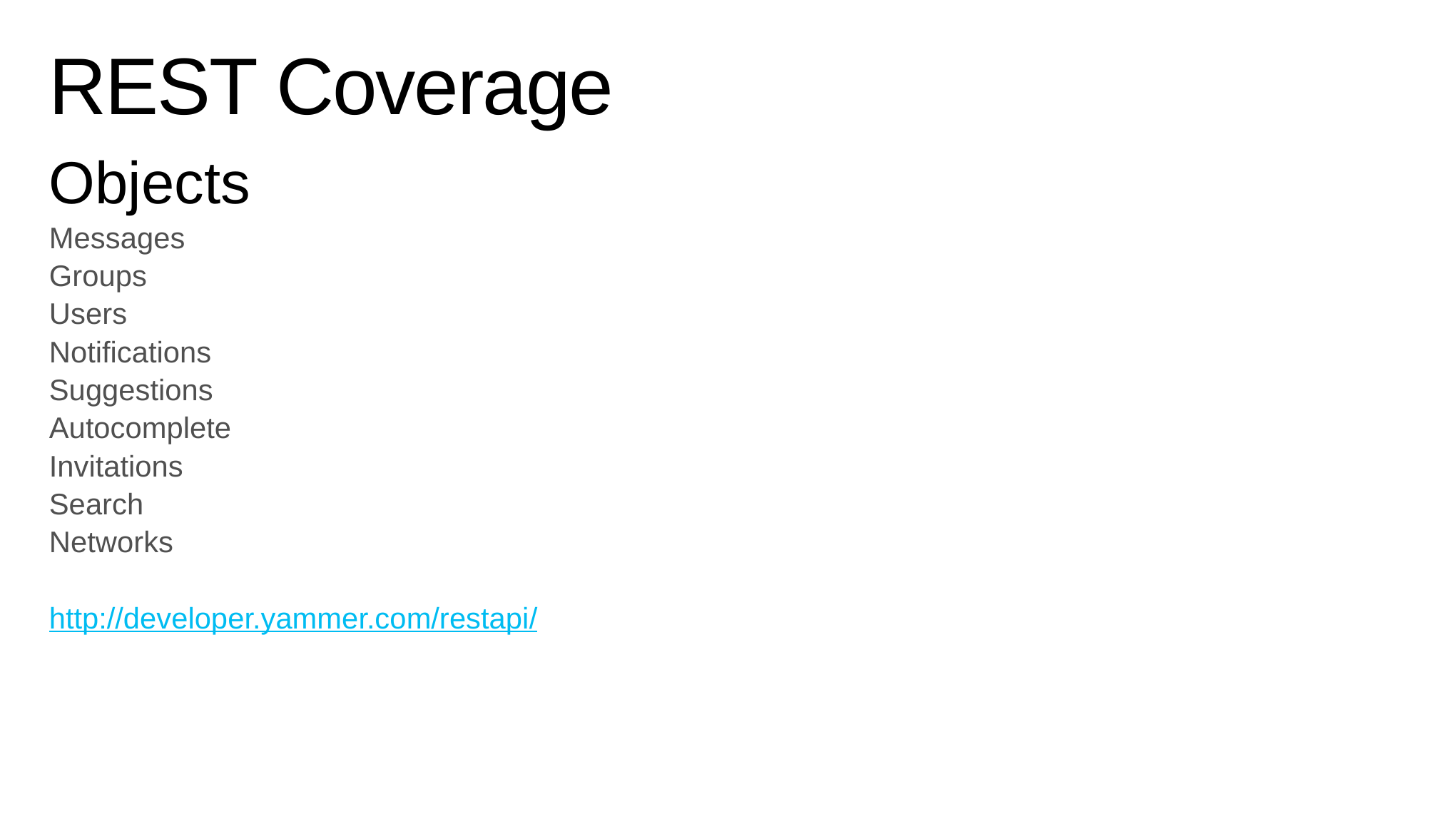

# REST Coverage
Objects
Messages
Groups
Users
Notifications
Suggestions
Autocomplete
Invitations
Search
Networks

http://developer.yammer.com/restapi/